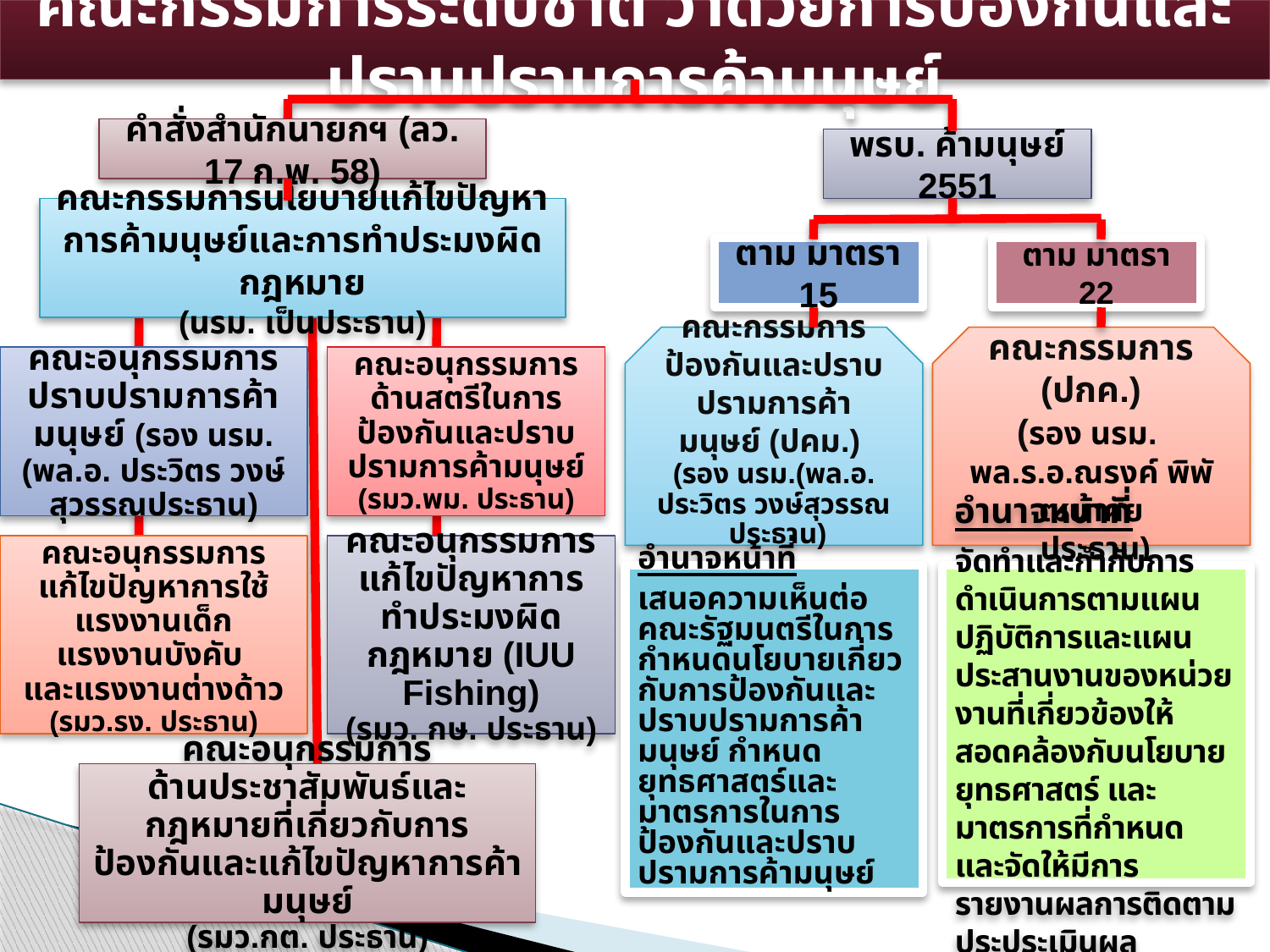

คณะกรรมการระดับชาติ ว่าด้วยการป้องกันและปราบปรามการค้ามนุษย์
คำสั่งสำนักนายกฯ (ลว. 17 ก.พ. 58)
พรบ. ค้ามนุษย์ 2551
คณะกรรมการนโยบายแก้ไขปัญหาการค้ามนุษย์และการทำประมงผิดกฎหมาย
(นรม. เป็นประธาน)
ตาม มาตรา 15
ตาม มาตรา 22
คณะกรรมการป้องกันและปราบปรามการค้ามนุษย์ (ปคม.)
(รอง นรม.(พล.อ. ประวิตร วงษ์สุวรรณ  ประธาน)

คณะกรรมการ (ปกค.)
(รอง นรม.
พล.ร.อ.ณรงค์ พิพัฒนาศัย
 ประธาน)
คณะอนุกรรมการปราบปรามการค้ามนุษย์ (รอง นรม.
(พล.อ. ประวิตร วงษ์สุวรรณประธาน)
คณะอนุกรรมการ
ด้านสตรีในการป้องกันและปราบปรามการค้ามนุษย์
(รมว.พม. ประธาน)
คณะอนุกรรมการ
แก้ไขปัญหาการใช้แรงงานเด็ก
 แรงงานบังคับ
และแรงงานต่างด้าว
(รมว.รง. ประธาน)
คณะอนุกรรมการ
แก้ไขปัญหาการทำประมงผิดกฎหมาย (IUU Fishing)
(รมว. กษ. ประธาน)
อำนาจหน้าที่
เสนอความเห็นต่อคณะรัฐมนตรีในการกำหนดนโยบายเกี่ยวกับการป้องกันและปราบปรามการค้ามนุษย์ กำหนดยุทธศาสตร์และมาตรการในการป้องกันและปราบปรามการค้ามนุษย์

อำนาจหน้าที่
จัดทำและกำกับการดำเนินการตามแผนปฏิบัติการและแผนประสานงานของหน่วยงานที่เกี่ยวข้องให้สอดคล้องกับนโยบาย ยุทธศาสตร์ และมาตรการที่กำหนด และจัดให้มีการรายงานผลการติดตามประประเมินผล
คณะอนุกรรมการ
ด้านประชาสัมพันธ์และกฎหมายที่เกี่ยวกับการป้องกันและแก้ไขปัญหาการค้ามนุษย์
(รมว.กต. ประธาน)